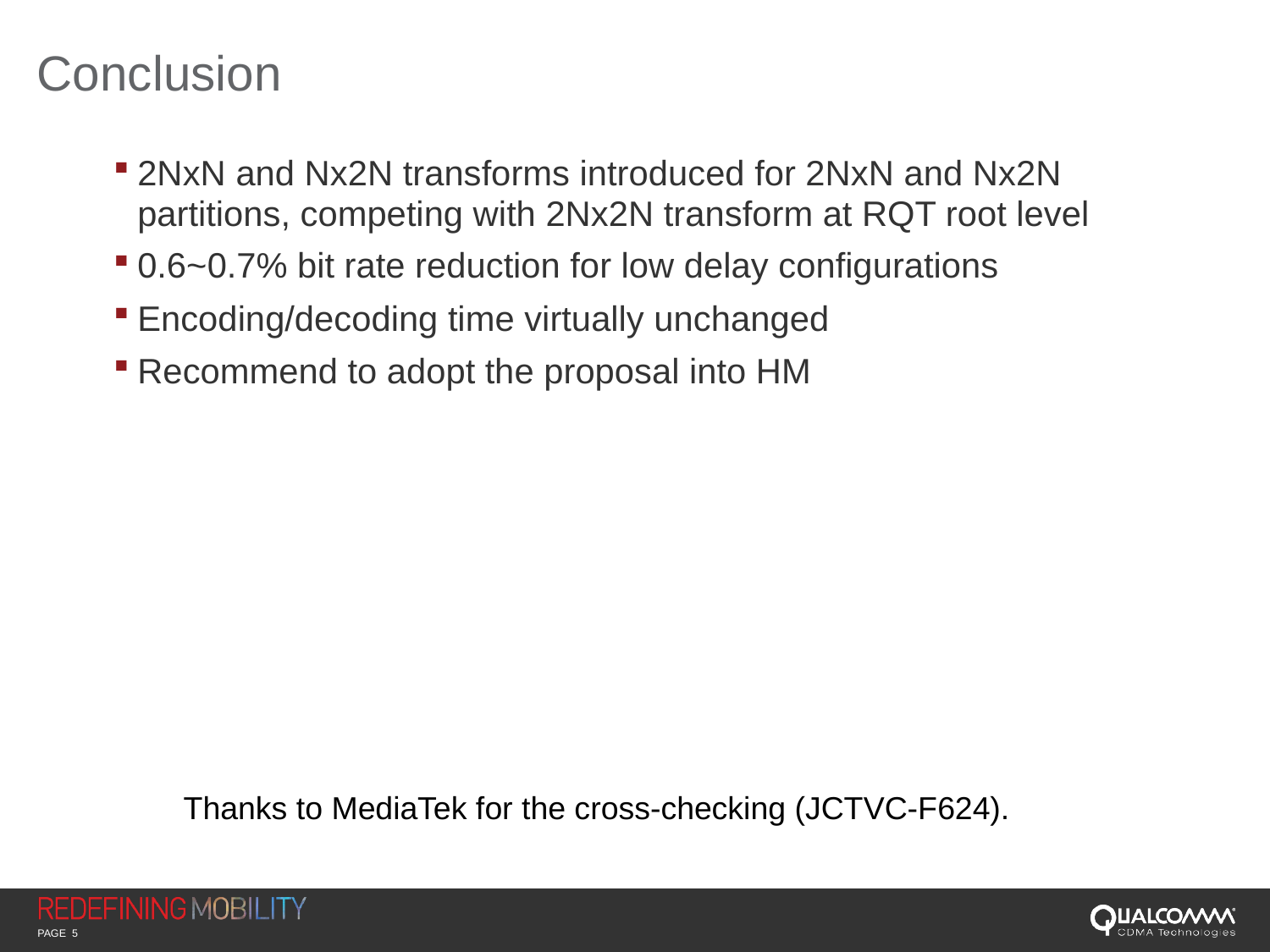

# Conclusion
2NxN and Nx2N transforms introduced for 2NxN and Nx2N partitions, competing with 2Nx2N transform at RQT root level
0.6~0.7% bit rate reduction for low delay configurations
Encoding/decoding time virtually unchanged
Recommend to adopt the proposal into HM
Thanks to MediaTek for the cross-checking (JCTVC-F624).